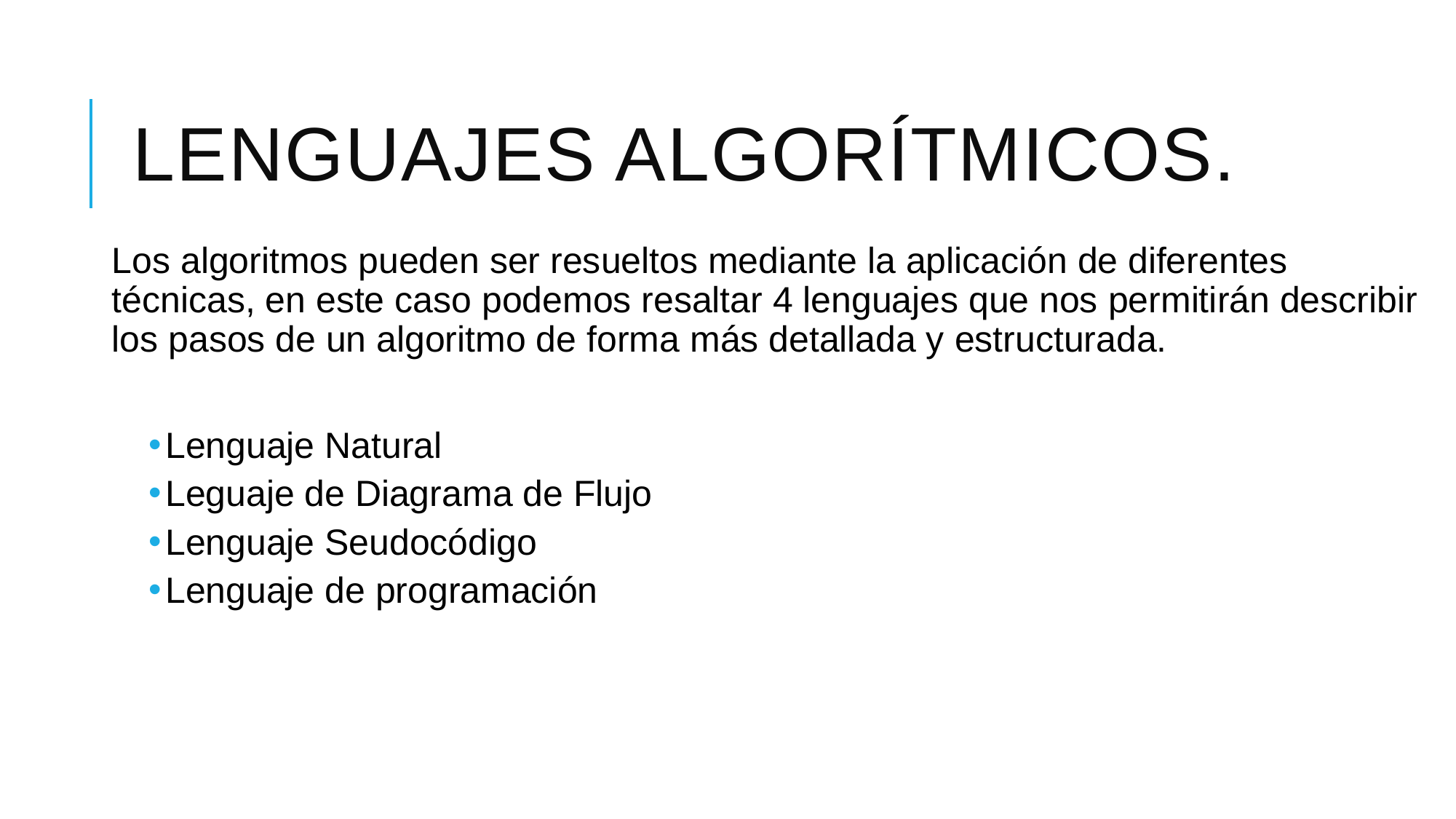

# Lenguajes algorítmicos.
Los algoritmos pueden ser resueltos mediante la aplicación de diferentes técnicas, en este caso podemos resaltar 4 lenguajes que nos permitirán describir los pasos de un algoritmo de forma más detallada y estructurada.

Lenguaje Natural
Leguaje de Diagrama de Flujo
Lenguaje Seudocódigo
Lenguaje de programación